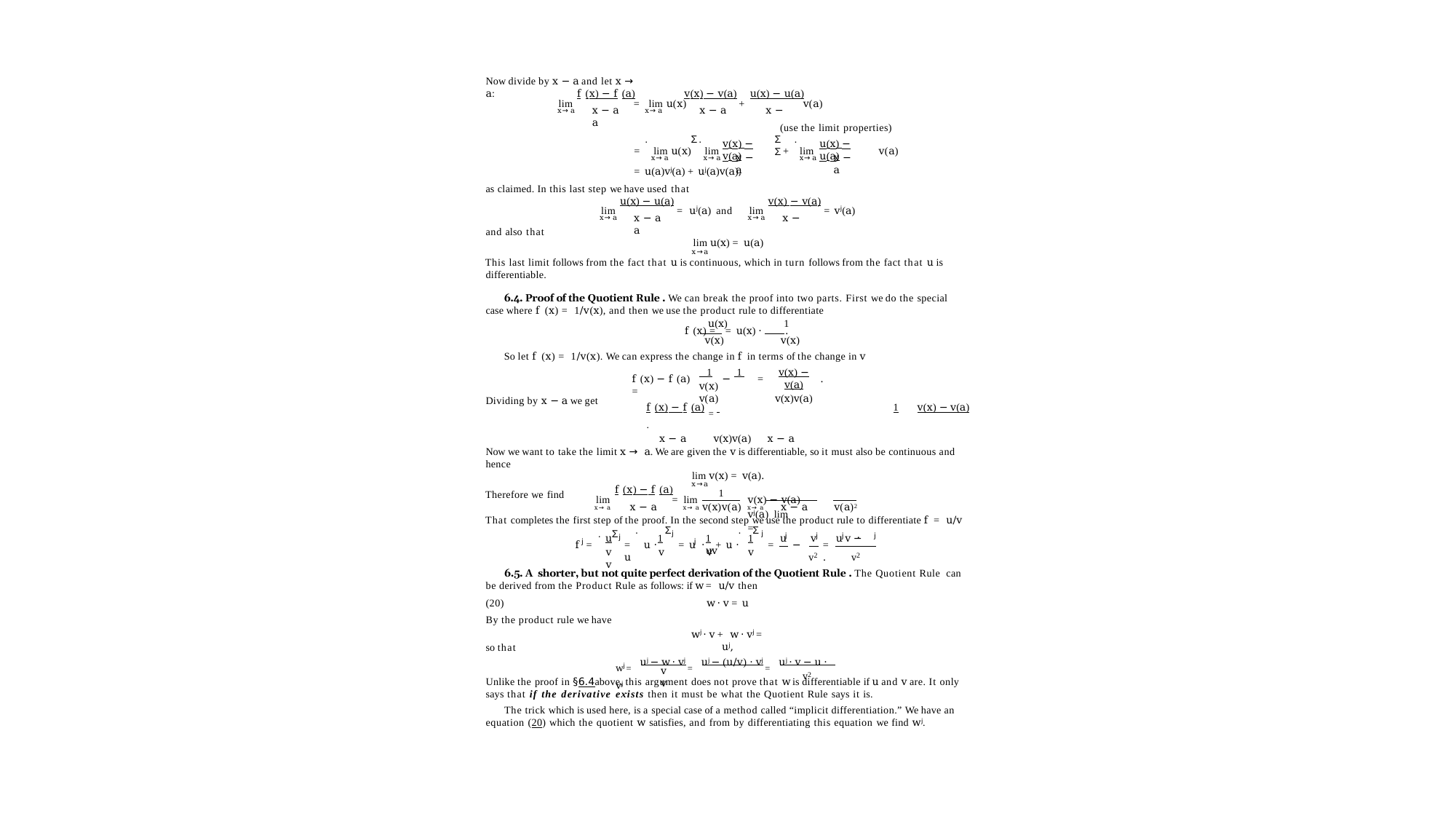

3
Now divide by x − a and let x → a:
f (x) − f (a)	v(x) − v(a)	u(x) − u(a)
lim	=  lim u(x)	+	v(a)
x − a	x − a	x − a
x→a
x→a
(use the limit properties)
.	Σ.
Σ	.	Σ
v(x) − v(a)
u(x) − u(a)
=	lim u(x)	lim
+ lim
v(a)
x − a
x − a
x→a	x→a
x→a
= u(a)vj(a) + uj(a)v(a),
as claimed. In this last step we have used that
u(x) − u(a)
lim	= uj(a) and
v(x) − v(a)
lim	= vj(a)
x − a	x − a
x→a
x→a
and also that
lim u(x) = u(a)
x→a
This last limit follows from the fact that u is continuous, which in turn follows from the fact that u is  differentiable.

6.4. Proof of the Quotient Rule . We can break the proof into two parts. First we do the special  case where f (x) = 1/v(x), and then we use the product rule to differentiate
u(x)	1
f (x) =	= u(x) ·	.
v(x)	v(x)
So let f (x) = 1/v(x). We can express the change in f in terms of the change in v

v(x) − v(a)
v(x)v(a)
   1	 1
f (x) − f (a) =
−	=
.
v(x)	v(a)
Dividing by x − a we get
f (x) − f (a) = 	1	v(x) − v(a) .
x − a	v(x)v(a)	x − a
Now we want to take the limit x → a. We are given the v is differentiable, so it must also be continuous and  hence
lim v(x) = v(a).
x→a
Therefore we find
1		v(x) − v(a)		vj(a)  lim		=		.
f (x) − f (a)
lim	= lim
x→a	x − a	x→a v(x)v(a)  x→a	x − a	v(a)2

That completes the first step of the proof. In the second step we use the product rule to differentiate f = u/v
.	Σ
. Σ
. Σ
j
j
j	j	j	j
u
1
1	1	u	v	u v − uv
j
j
j
f =
=	u ·	= u  ·	+ u ·	=	− u
=	.
v2	v2
v	v	v	v	v

6.5. A shorter, but not quite perfect derivation of the Quotient Rule . The Quotient Rule  can be derived from the Product Rule as follows: if w = u/v then
(20)
By the product rule we have
w · v = u

wj · v + w · vj = uj,
so that
wj = uj − w · vj = uj − (u/v) · vj = uj · v − u · vj .
v2
v	v

Unlike the proof in §6.4above, this argument does not prove that w is differentiable if u and v are. It only  says that if the derivative exists then it must be what the Quotient Rule says it is.
The trick which is used here, is a special case of a method called “implicit differentiation.” We have an  equation (20) which the quotient w satisfies, and from by differentiating this equation we find wj.